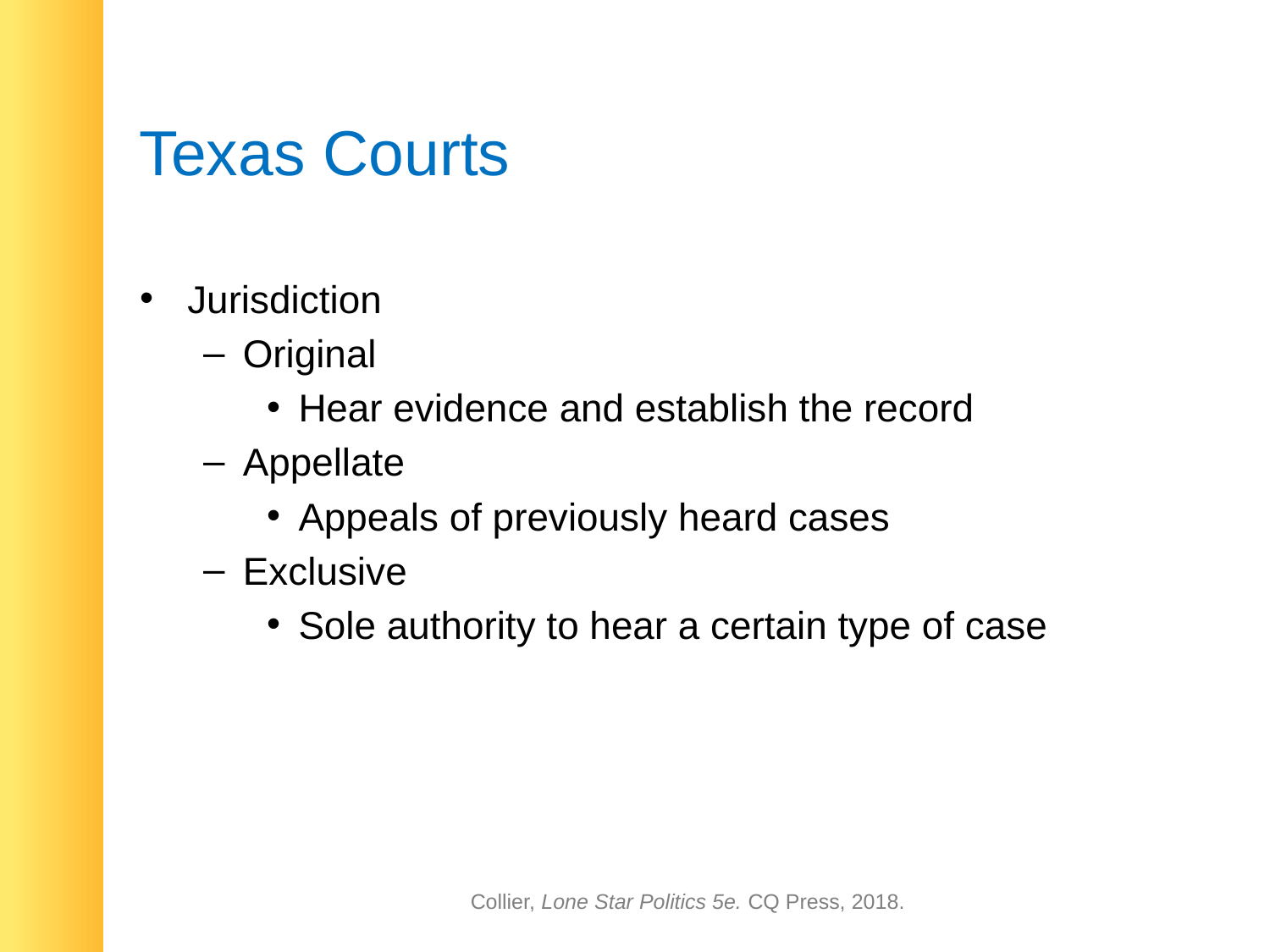

# Texas Courts
Jurisdiction
Original
Hear evidence and establish the record
Appellate
Appeals of previously heard cases
Exclusive
Sole authority to hear a certain type of case
Collier, Lone Star Politics 5e. CQ Press, 2018.